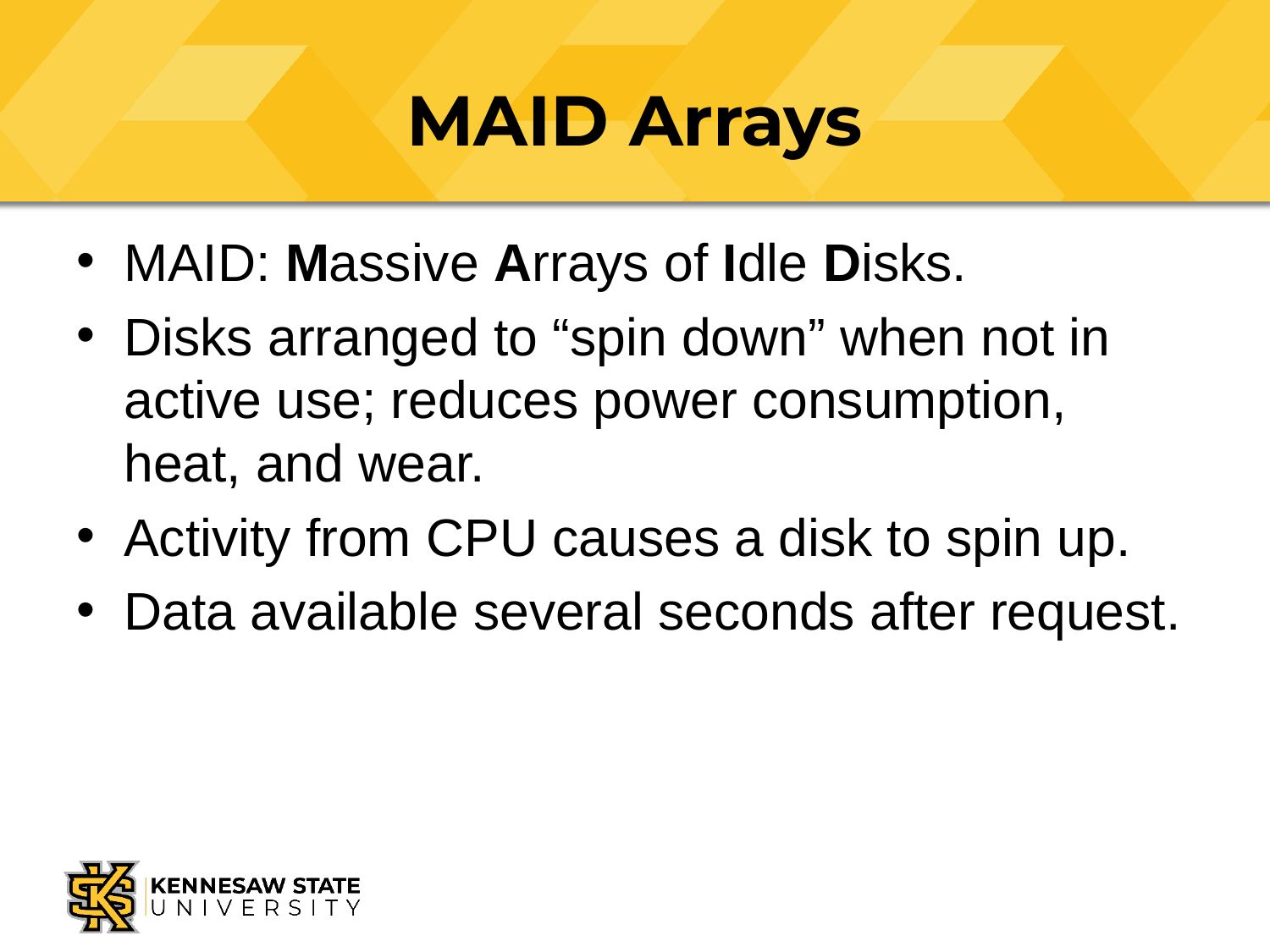

# MAID Arrays
MAID: Massive Arrays of Idle Disks.
Disks arranged to “spin down” when not in active use; reduces power consumption, heat, and wear.
Activity from CPU causes a disk to spin up.
Data available several seconds after request.